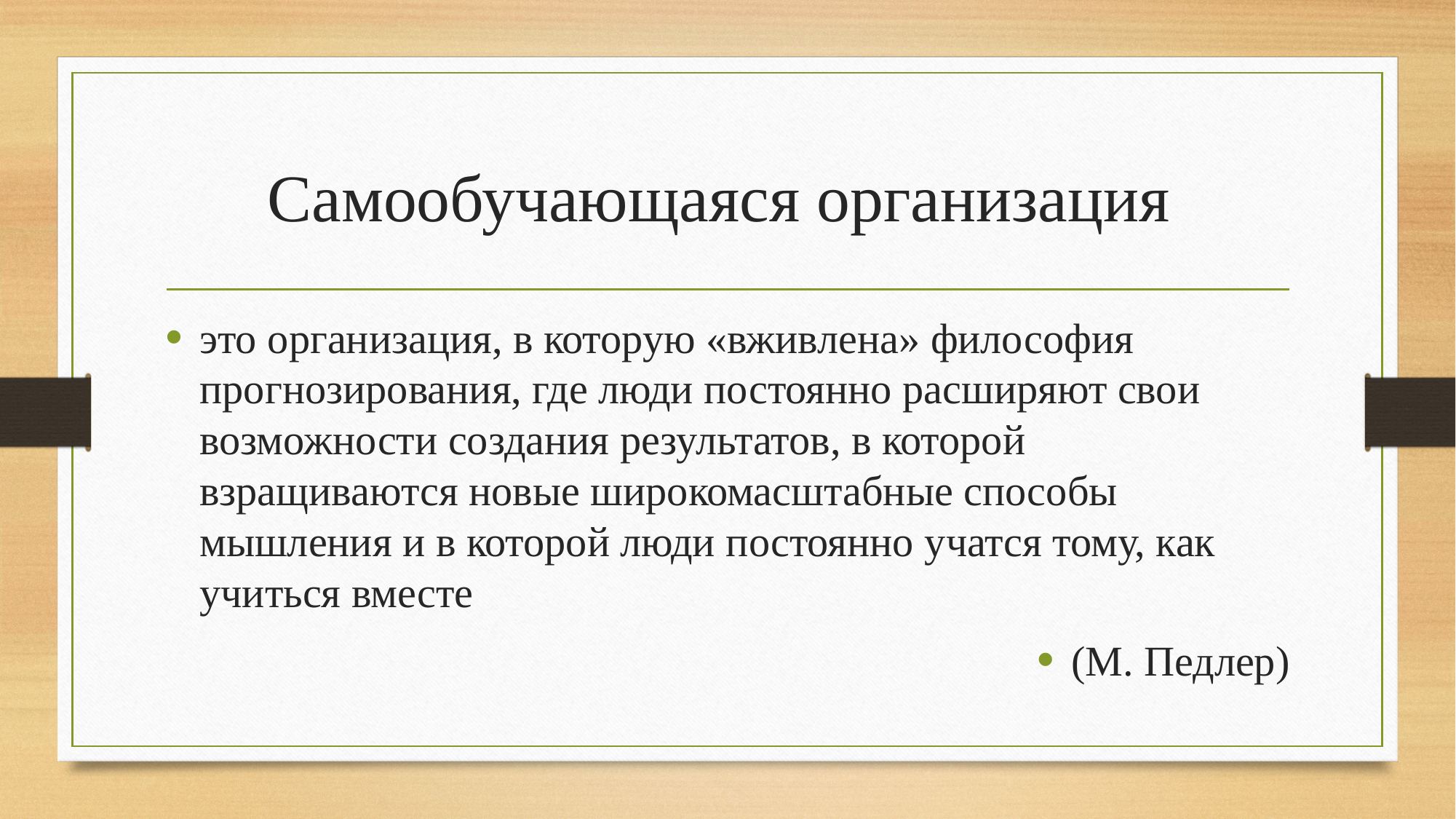

# Самообучающаяся организация
это организация, в которую «вживлена» философия прогнозирования, где люди постоянно расширяют свои возможности создания результатов, в которой взращиваются новые широкомасштабные способы мышления и в которой люди постоянно учатся тому, как учиться вместе
(М. Педлер)